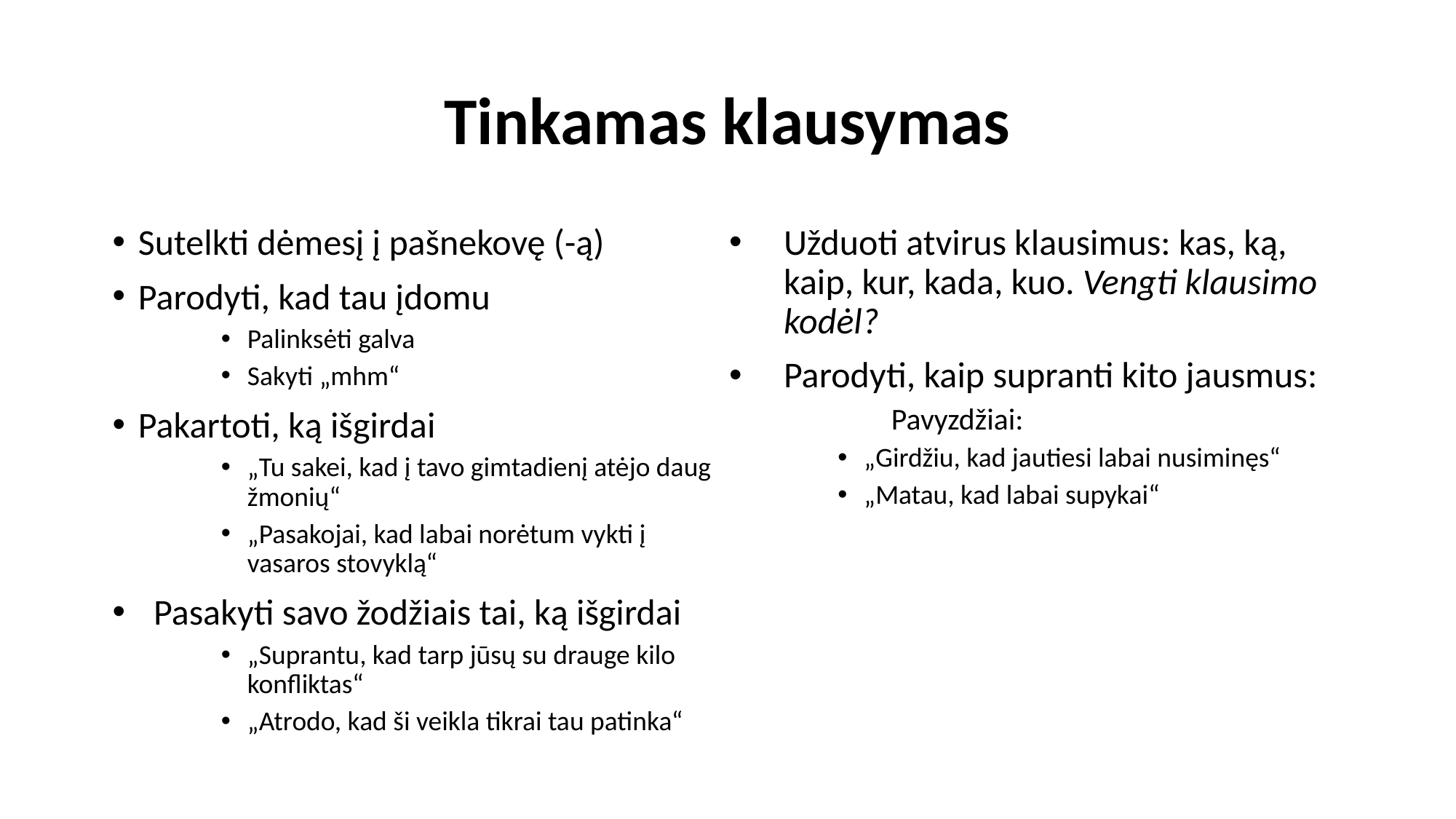

# Tinkamas klausymas
Sutelkti dėmesį į pašnekovę (-ą)
Parodyti, kad tau įdomu
Palinksėti galva
Sakyti „mhm“
Pakartoti, ką išgirdai
„Tu sakei, kad į tavo gimtadienį atėjo daug žmonių“
„Pasakojai, kad labai norėtum vykti į vasaros stovyklą“
Pasakyti savo žodžiais tai, ką išgirdai
„Suprantu, kad tarp jūsų su drauge kilo konfliktas“
„Atrodo, kad ši veikla tikrai tau patinka“
Užduoti atvirus klausimus: kas, ką, kaip, kur, kada, kuo. Vengti klausimo kodėl?
Parodyti, kaip supranti kito jausmus:
	Pavyzdžiai:
„Girdžiu, kad jautiesi labai nusiminęs“
„Matau, kad labai supykai“